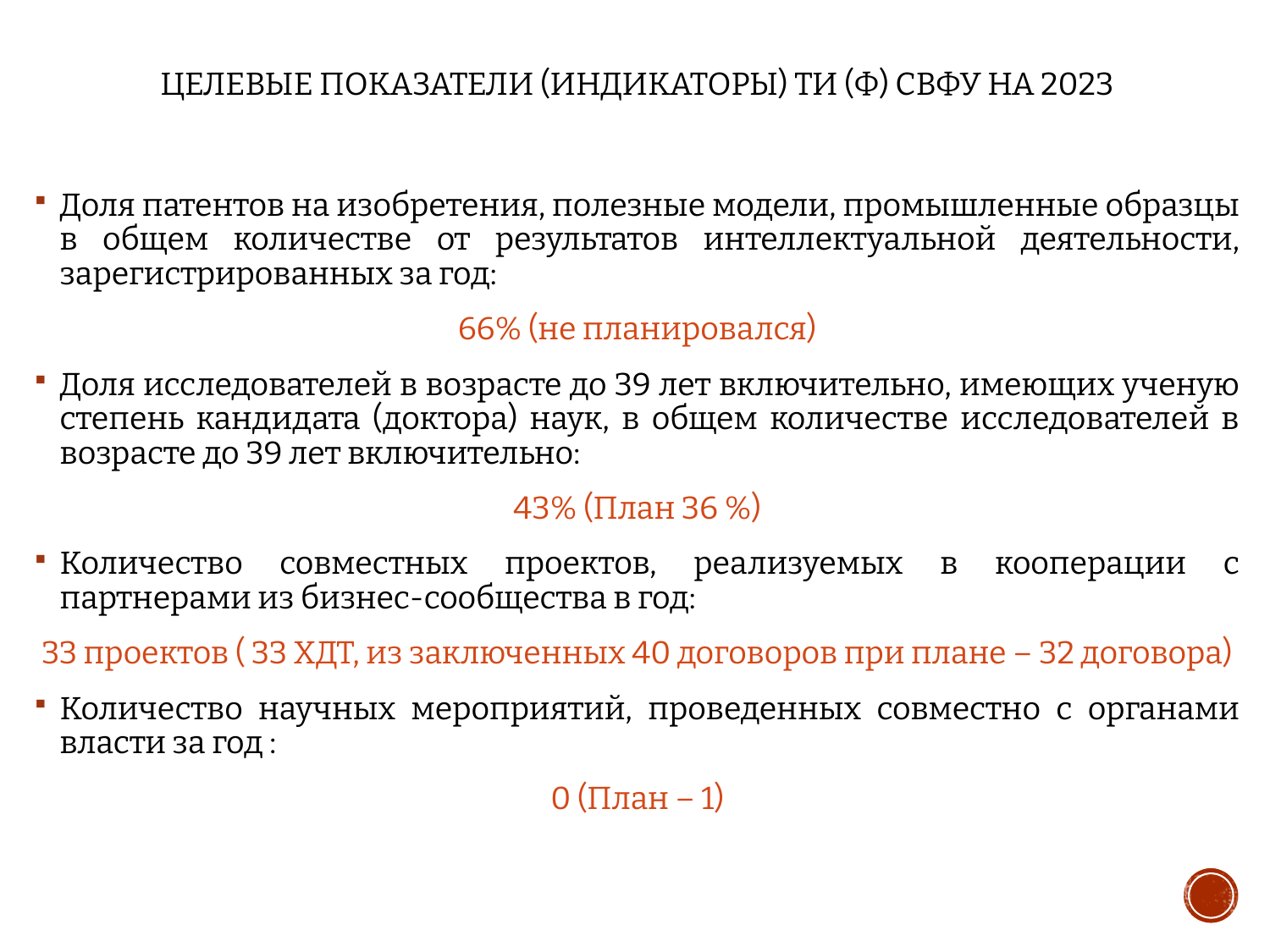

# Целевые показатели (индикаторы) ТИ (ф) СВФУ на 2023
Доля патентов на изобретения, полезные модели, промышленные образцы в общем количестве от результатов интеллектуальной деятельности, зарегистрированных за год:
66% (не планировался)
Доля исследователей в возрасте до 39 лет включительно, имеющих ученую степень кандидата (доктора) наук, в общем количестве исследователей в возрасте до 39 лет включительно:
43% (План 36 %)
Количество совместных проектов, реализуемых в кооперации с партнерами из бизнес-сообщества в год:
33 проектов ( 33 ХДТ, из заключенных 40 договоров при плане – 32 договора)
Количество научных мероприятий, проведенных совместно с органами власти за год :
0 (План – 1)